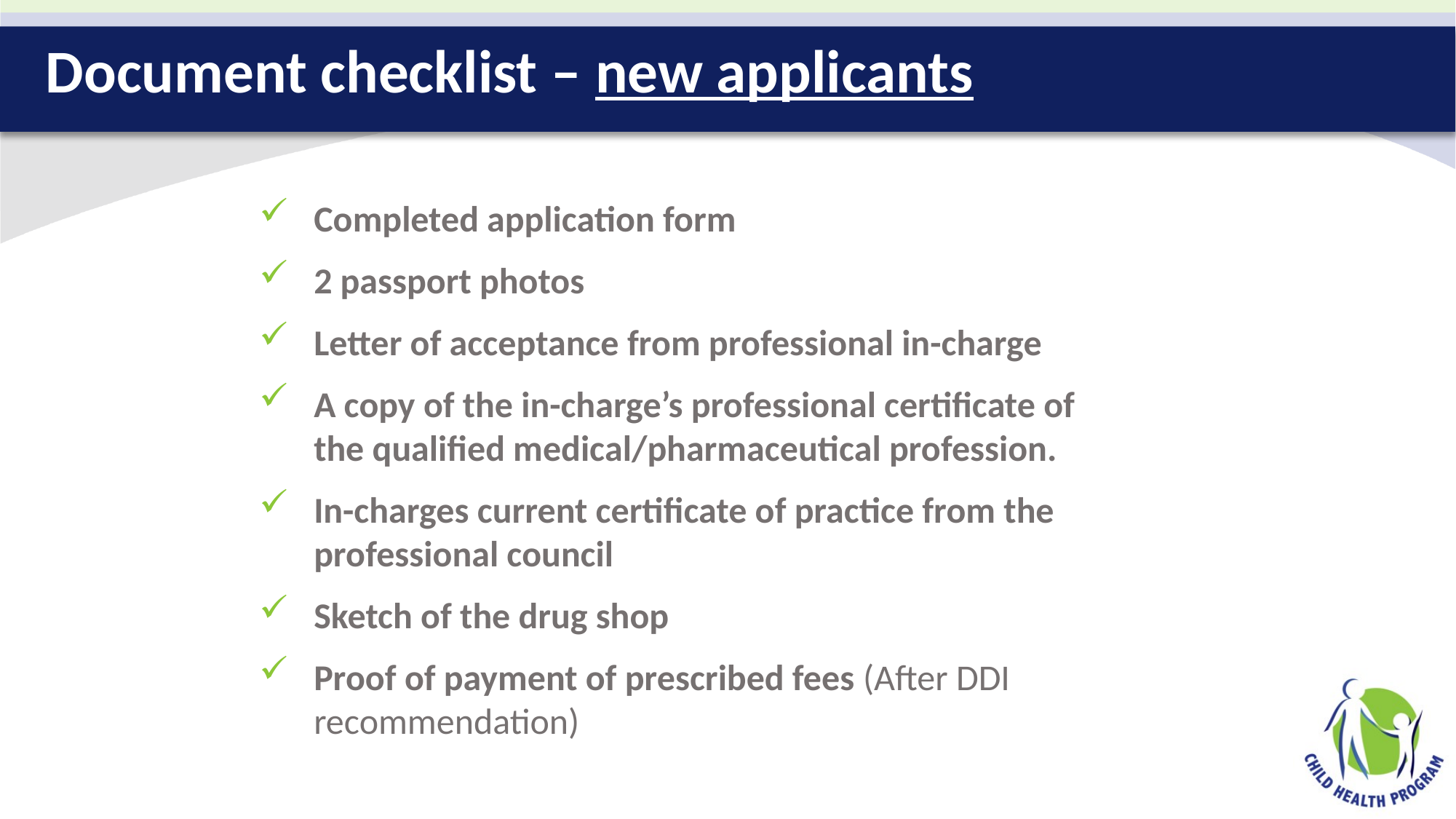

# Document checklist – new applicants
Completed application form
2 passport photos
Letter of acceptance from professional in-charge
A copy of the in-charge’s professional certificate of the qualified medical/pharmaceutical profession.
In-charges current certificate of practice from the professional council
Sketch of the drug shop
Proof of payment of prescribed fees (After DDI recommendation)